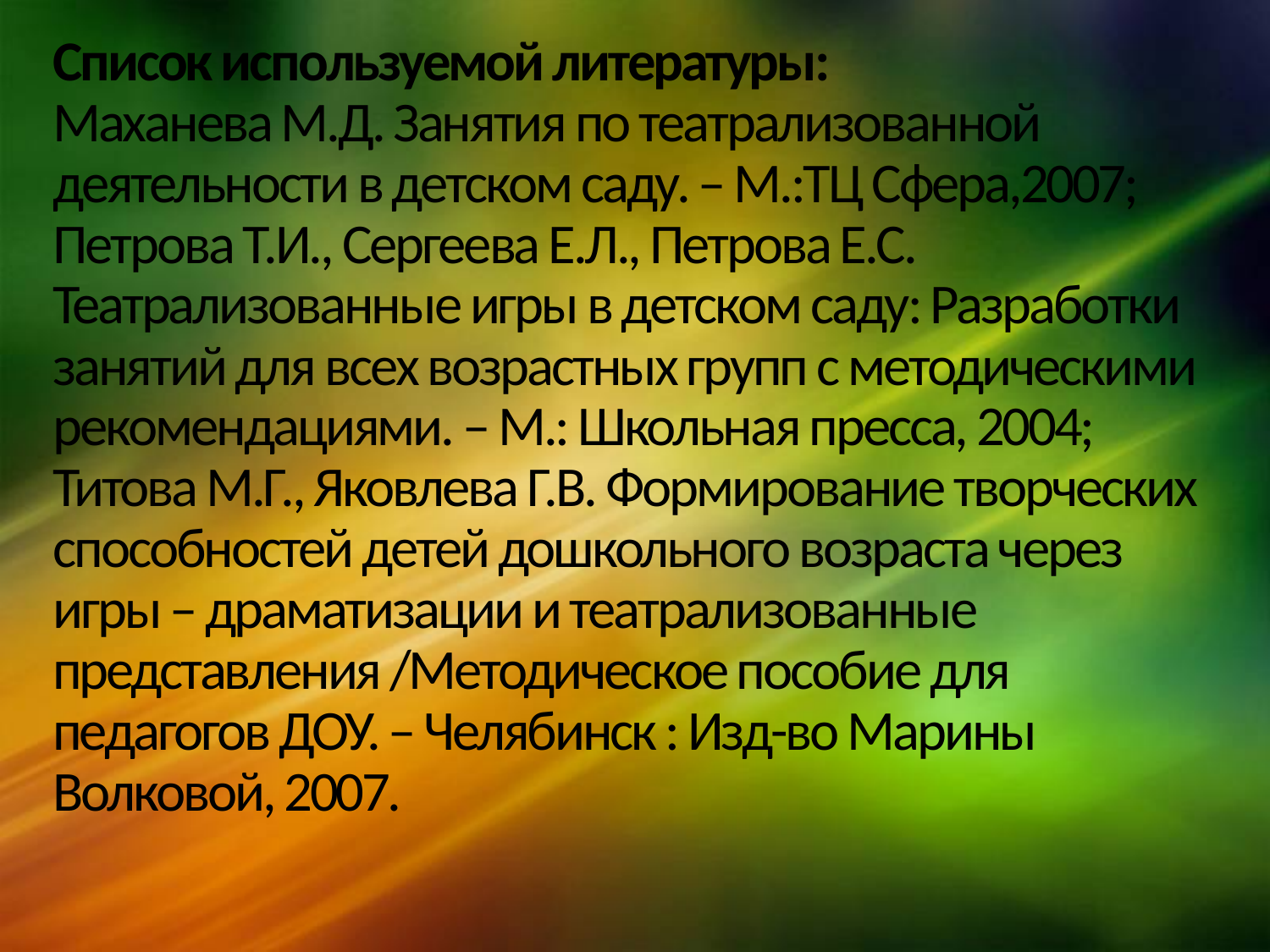

# Список используемой литературы: Маханева М.Д. Занятия по театрализованной деятельности в детском саду. – М.:ТЦ Сфера,2007; Петрова Т.И., Сергеева Е.Л., Петрова Е.С. Театрализованные игры в детском саду: Разработки занятий для всех возрастных групп с методическими рекомендациями. – М.: Школьная пресса, 2004; Титова М.Г., Яковлева Г.В. Формирование творческих способностей детей дошкольного возраста через игры – драматизации и театрализованные представления /Методическое пособие для педагогов ДОУ. – Челябинск : Изд-во Марины Волковой, 2007.